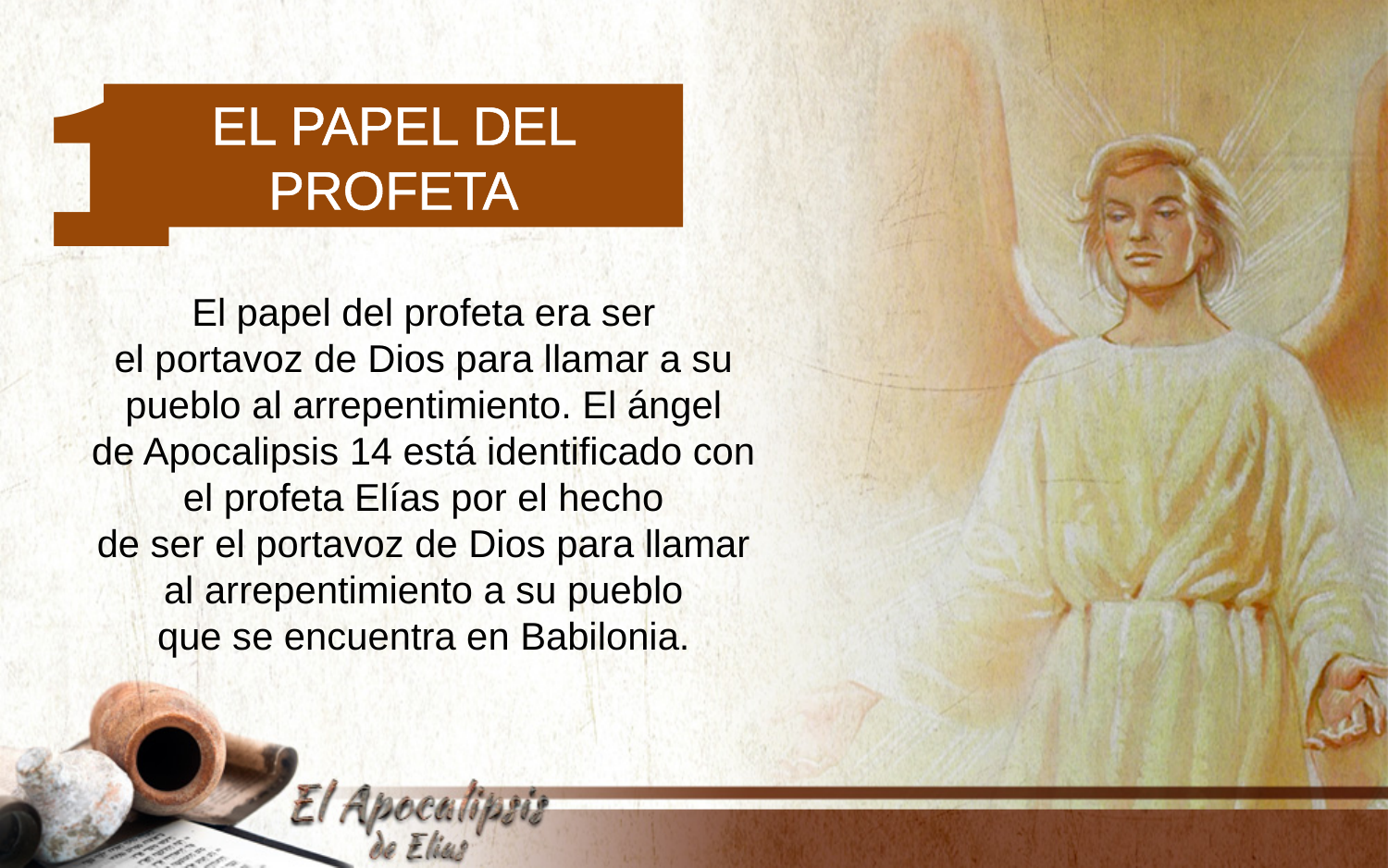

1
El papel del profeta
El papel del profeta era ser
el portavoz de Dios para llamar a su pueblo al arrepentimiento. El ángel
de Apocalipsis 14 está identificado con el profeta Elías por el hecho
de ser el portavoz de Dios para llamar al arrepentimiento a su pueblo
que se encuentra en Babilonia.